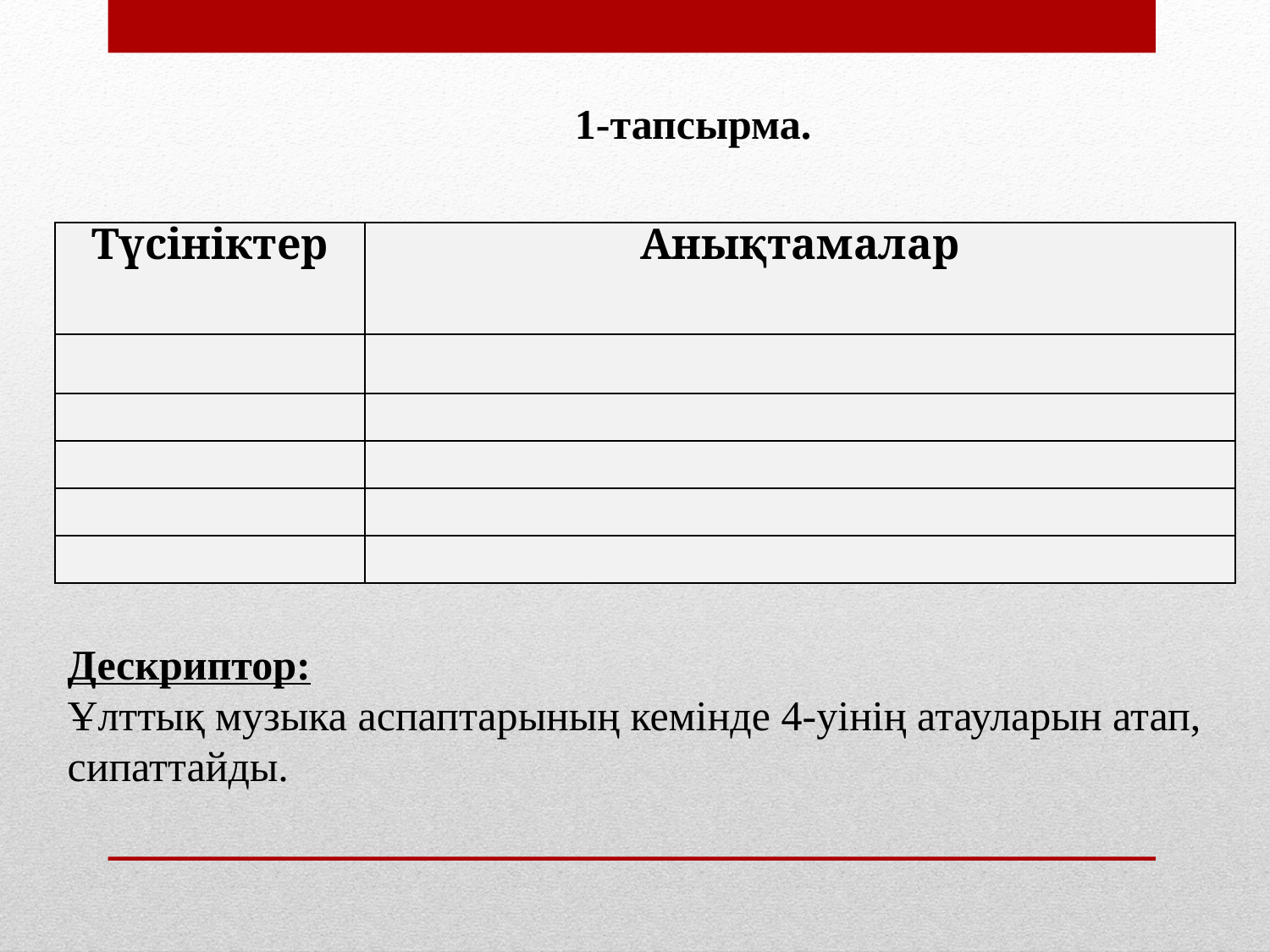

# 1-тапсырма.
| Түсініктер | Анықтамалар |
| --- | --- |
|  |  |
|  |  |
|  |  |
|  |  |
|  |  |
Дескриптор:
Ұлттық музыка аспаптарының кемінде 4-уінің атауларын атап, сипаттайды.